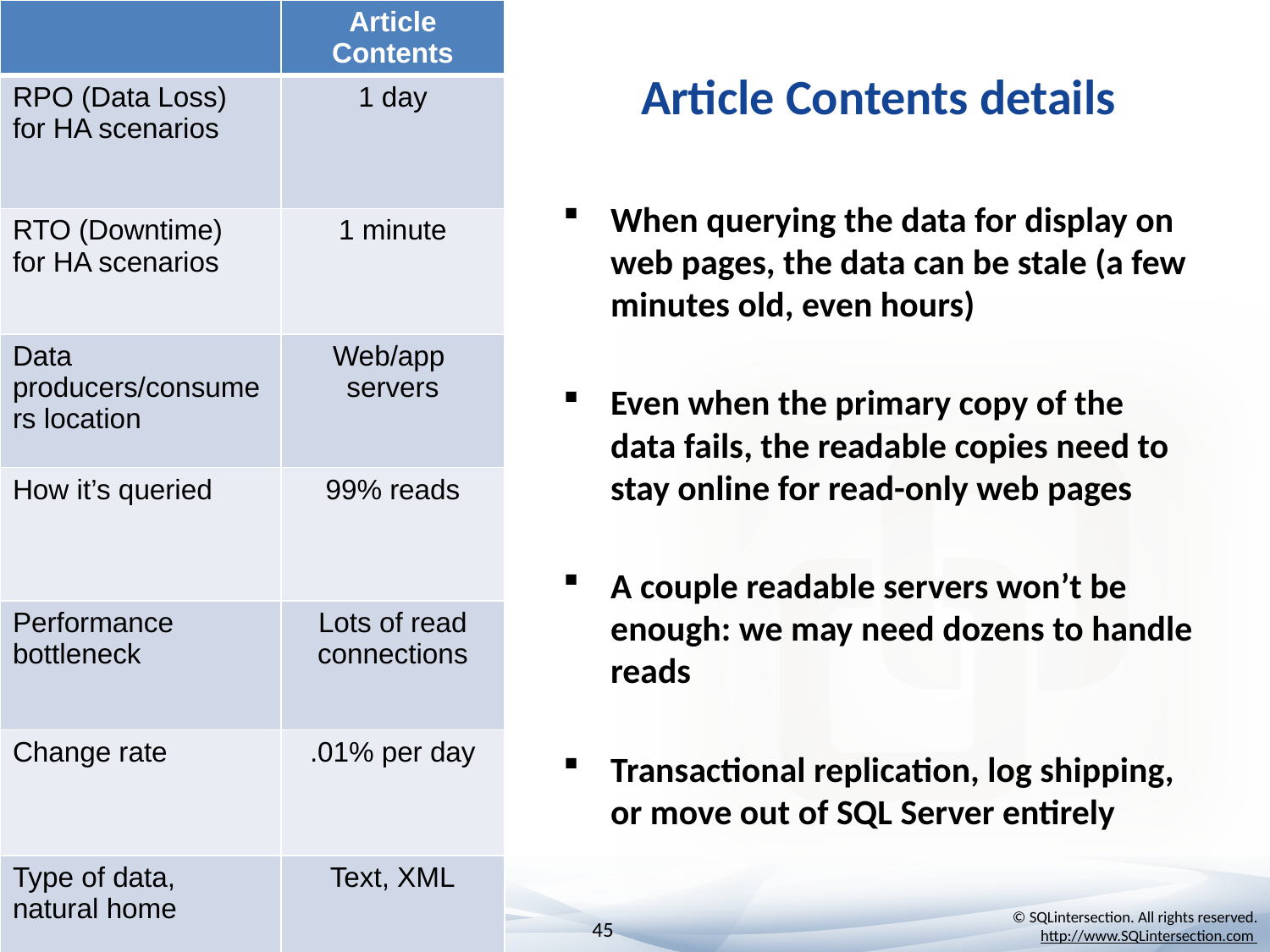

|  | Article Contents |
| --- | --- |
| RPO (Data Loss) for HA scenarios | 1 day |
| RTO (Downtime) for HA scenarios | 1 minute |
| Data producers/consumers location | Web/app servers |
| How it’s queried | 99% reads |
| Performance bottleneck | Lots of read connections |
| Change rate | .01% per day |
| Type of data, natural home | Text, XML |
# Article Contents details
When querying the data for display on web pages, the data can be stale (a few minutes old, even hours)

Even when the primary copy of the data fails, the readable copies need to stay online for read-only web pages

A couple readable servers won’t be enough: we may need dozens to handle reads

Transactional replication, log shipping, or move out of SQL Server entirely